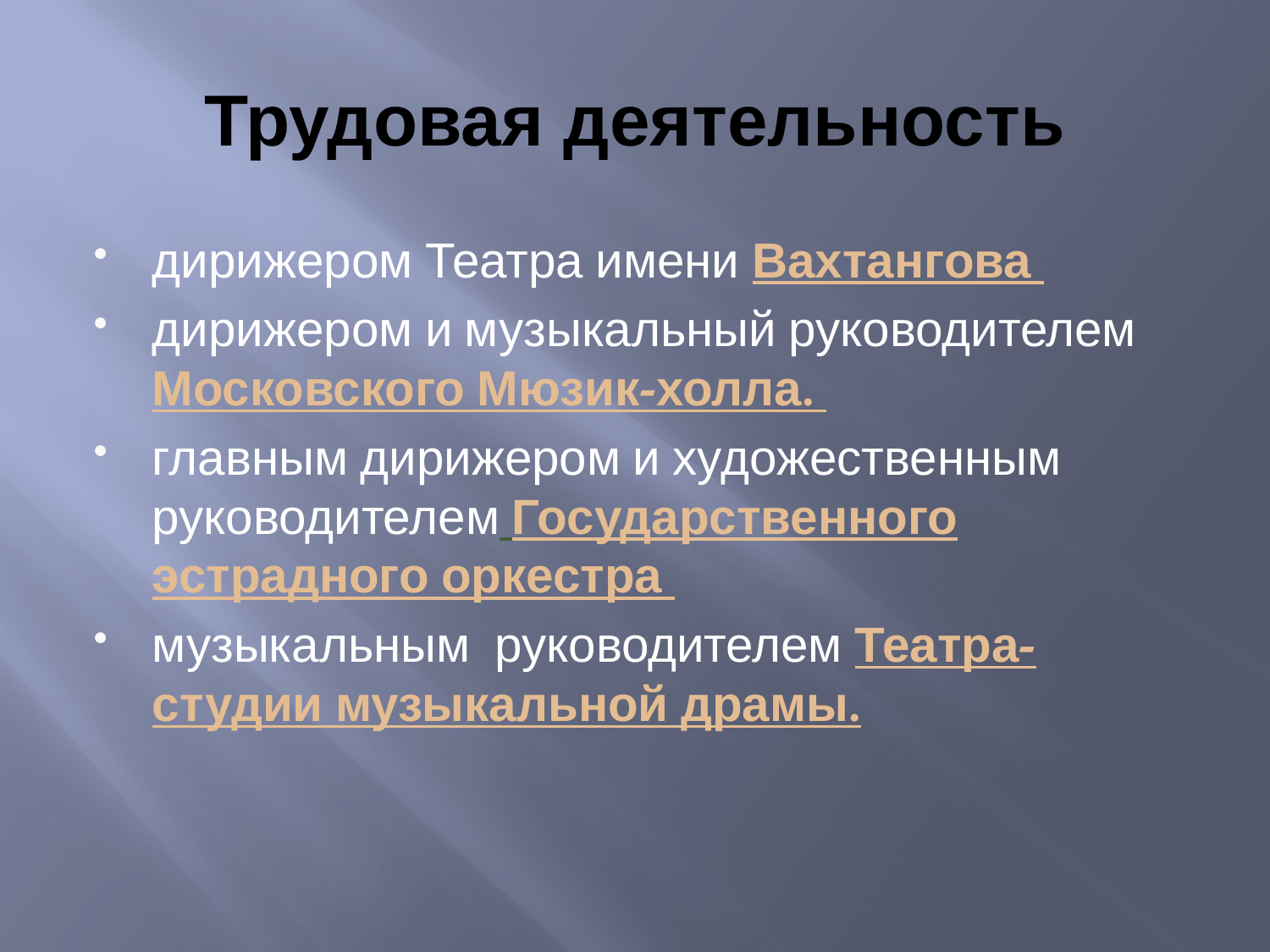

# Трудовая деятельность
дирижером Театра имени Вахтангова
дирижером и музыкальный руководителем Московского Мюзик-холла.
главным дирижером и художественным руководителем Государственного эстрадного оркестра
музыкальным  руководителем Театра-студии музыкальной драмы.